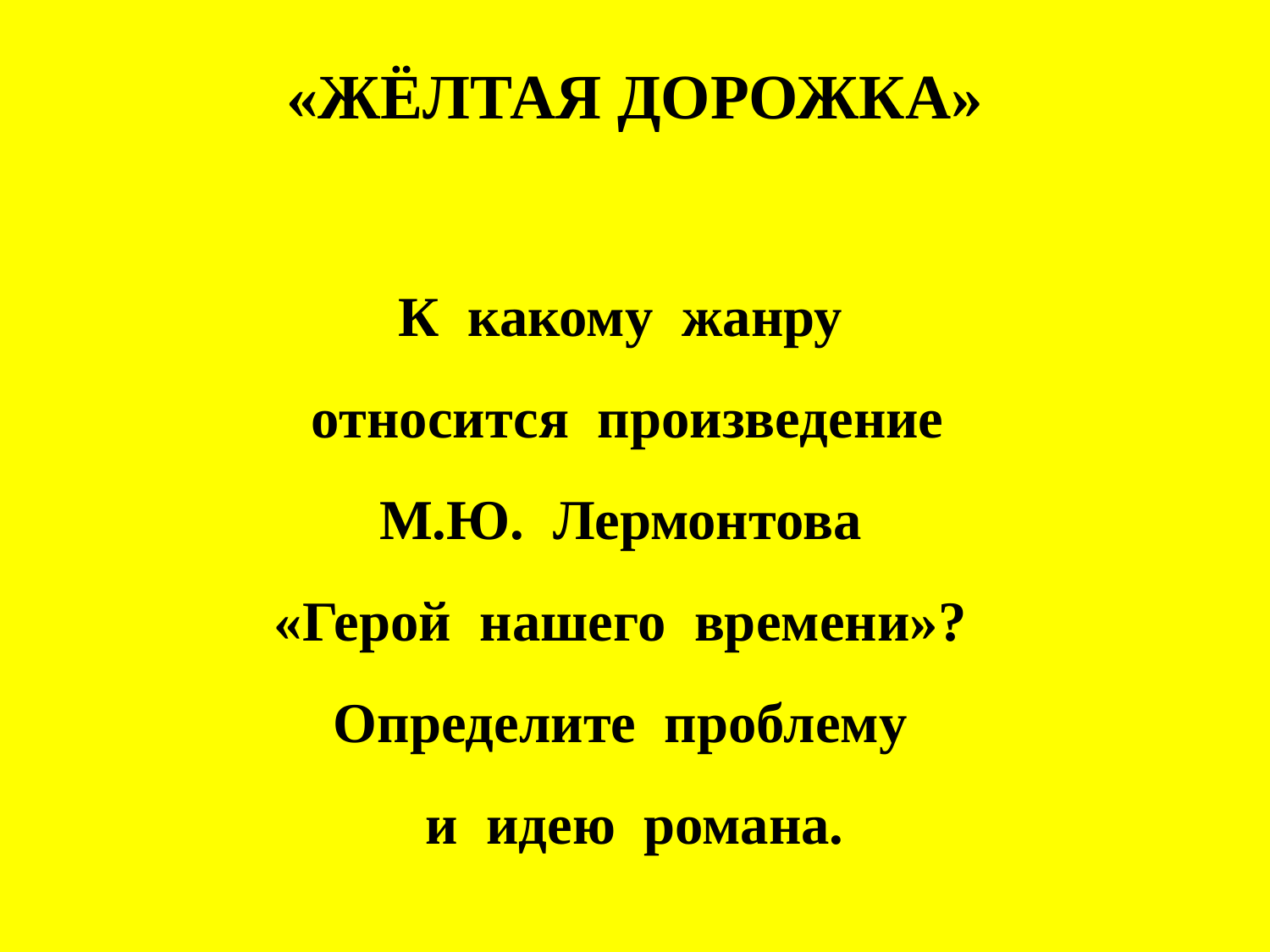

«ЖЁЛТАЯ ДОРОЖКА»
К  какому  жанру
относится  произведение
М.Ю.  Лермонтова
«Герой  нашего  времени»?
Определите  проблему
и  идею  романа.